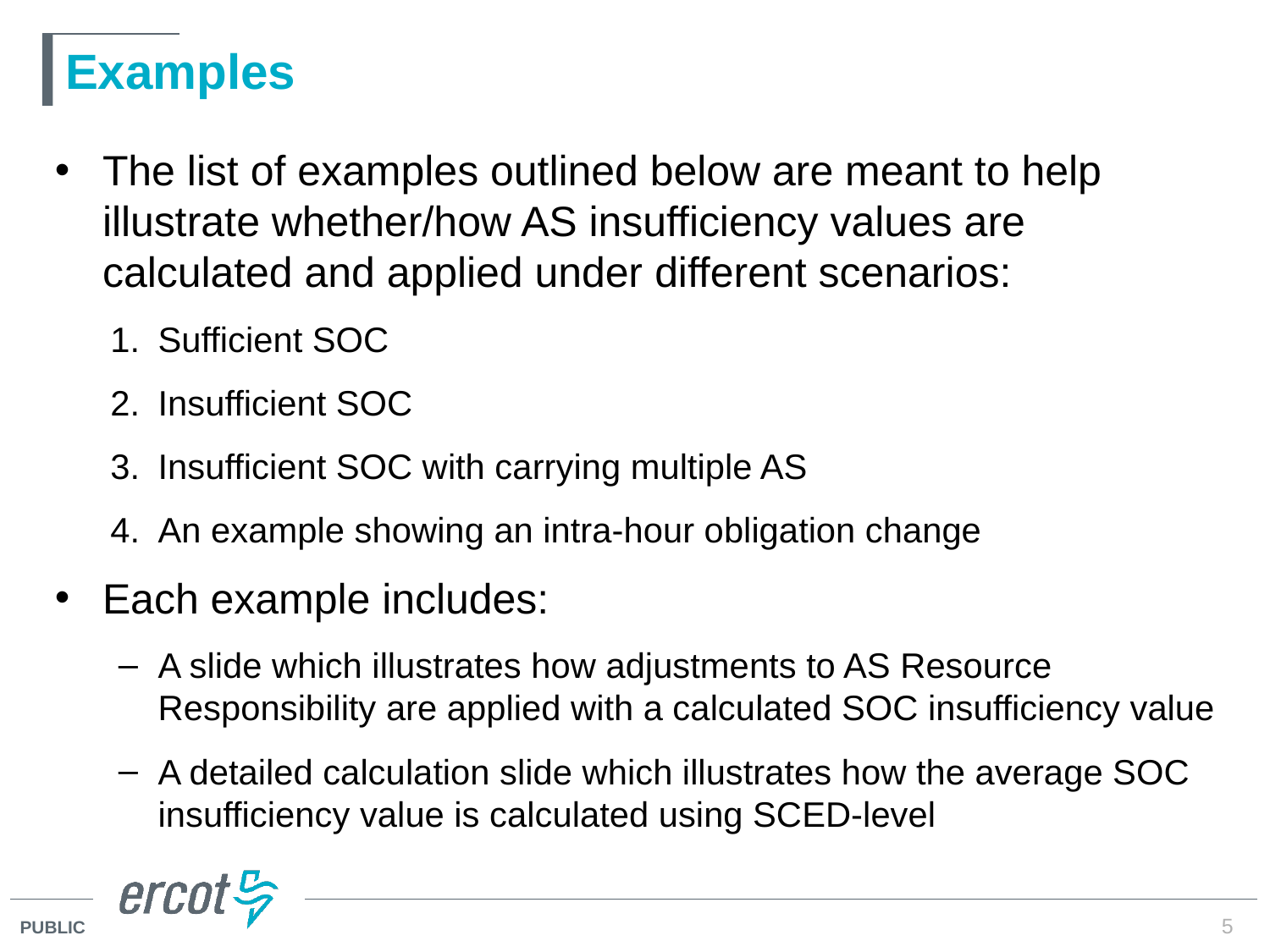

# Examples
The list of examples outlined below are meant to help illustrate whether/how AS insufficiency values are calculated and applied under different scenarios:
Sufficient SOC
Insufficient SOC
Insufficient SOC with carrying multiple AS
An example showing an intra-hour obligation change
Each example includes:
A slide which illustrates how adjustments to AS Resource Responsibility are applied with a calculated SOC insufficiency value
A detailed calculation slide which illustrates how the average SOC insufficiency value is calculated using SCED-level

5